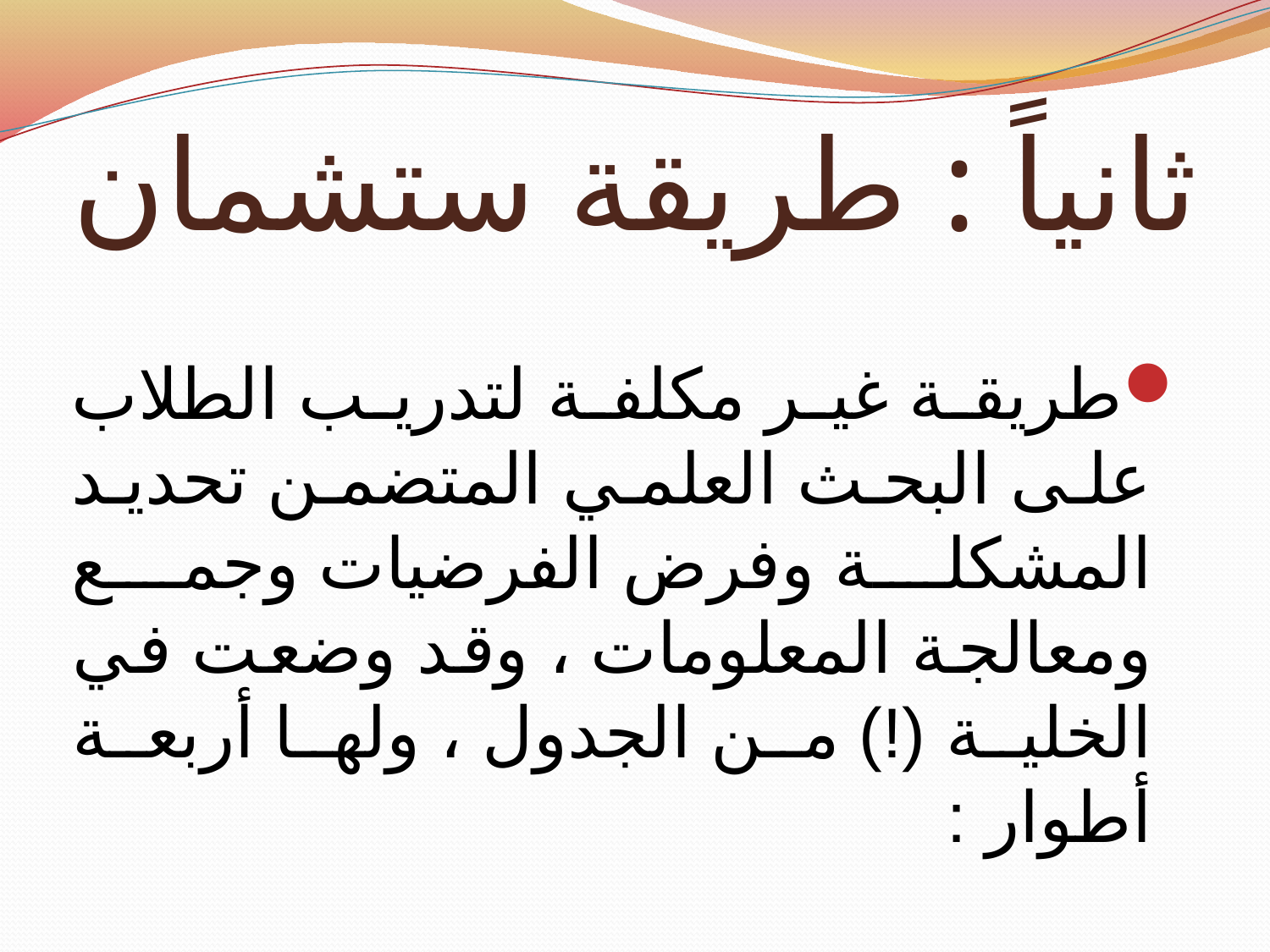

# ثانياً : طريقة ستشمان
طريقة غير مكلفة لتدريب الطلاب على البحث العلمي المتضمن تحديد المشكلة وفرض الفرضيات وجمع ومعالجة المعلومات ، وقد وضعت في الخلية (!) من الجدول ، ولها أربعة أطوار :